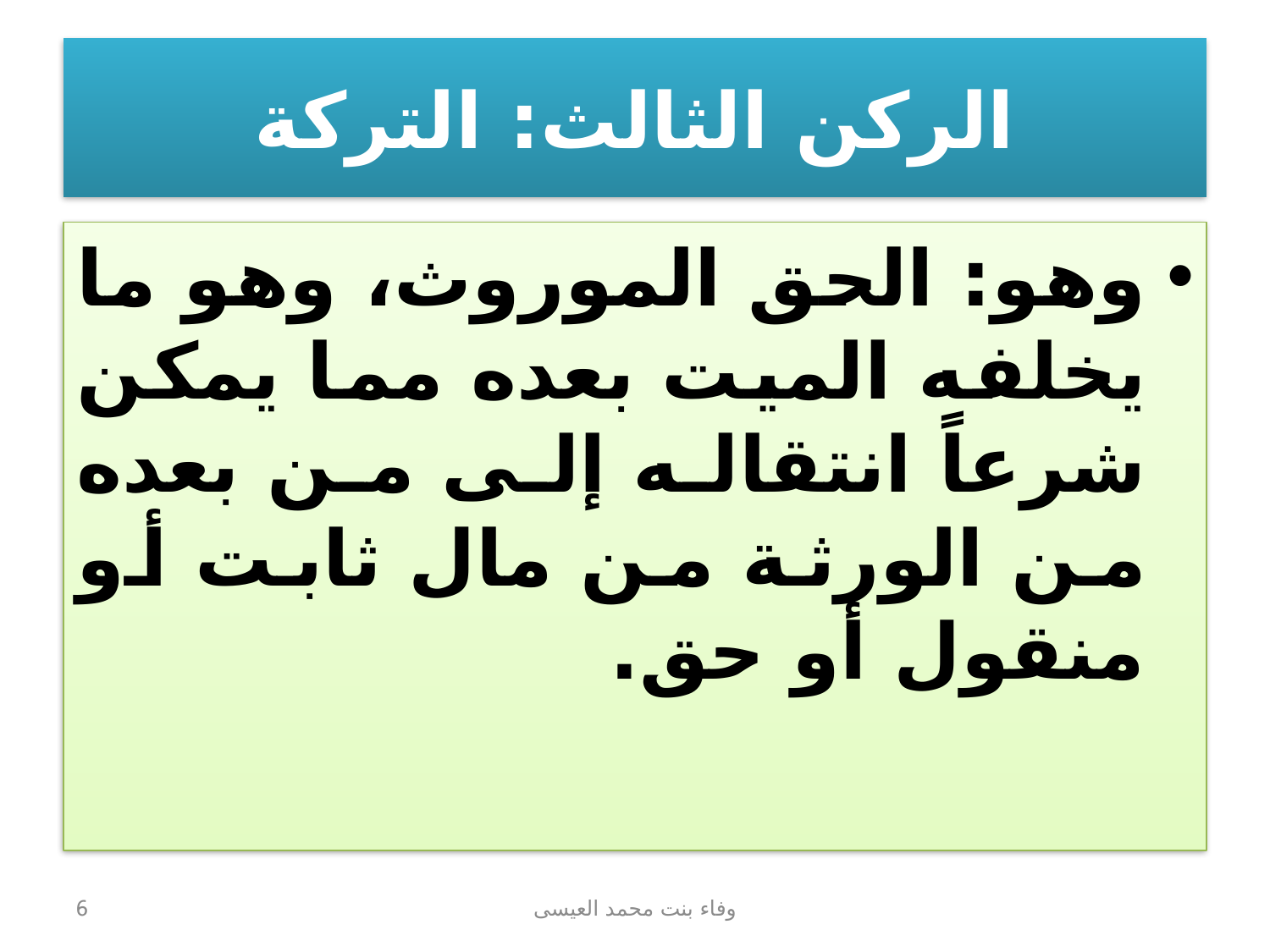

# الركن الثالث: التركة
وهو: الحق الموروث، وهو ما يخلفه الميت بعده مما يمكن شرعاً انتقاله إلى من بعده من الورثة من مال ثابت أو منقول أو حق.
6
وفاء بنت محمد العيسى